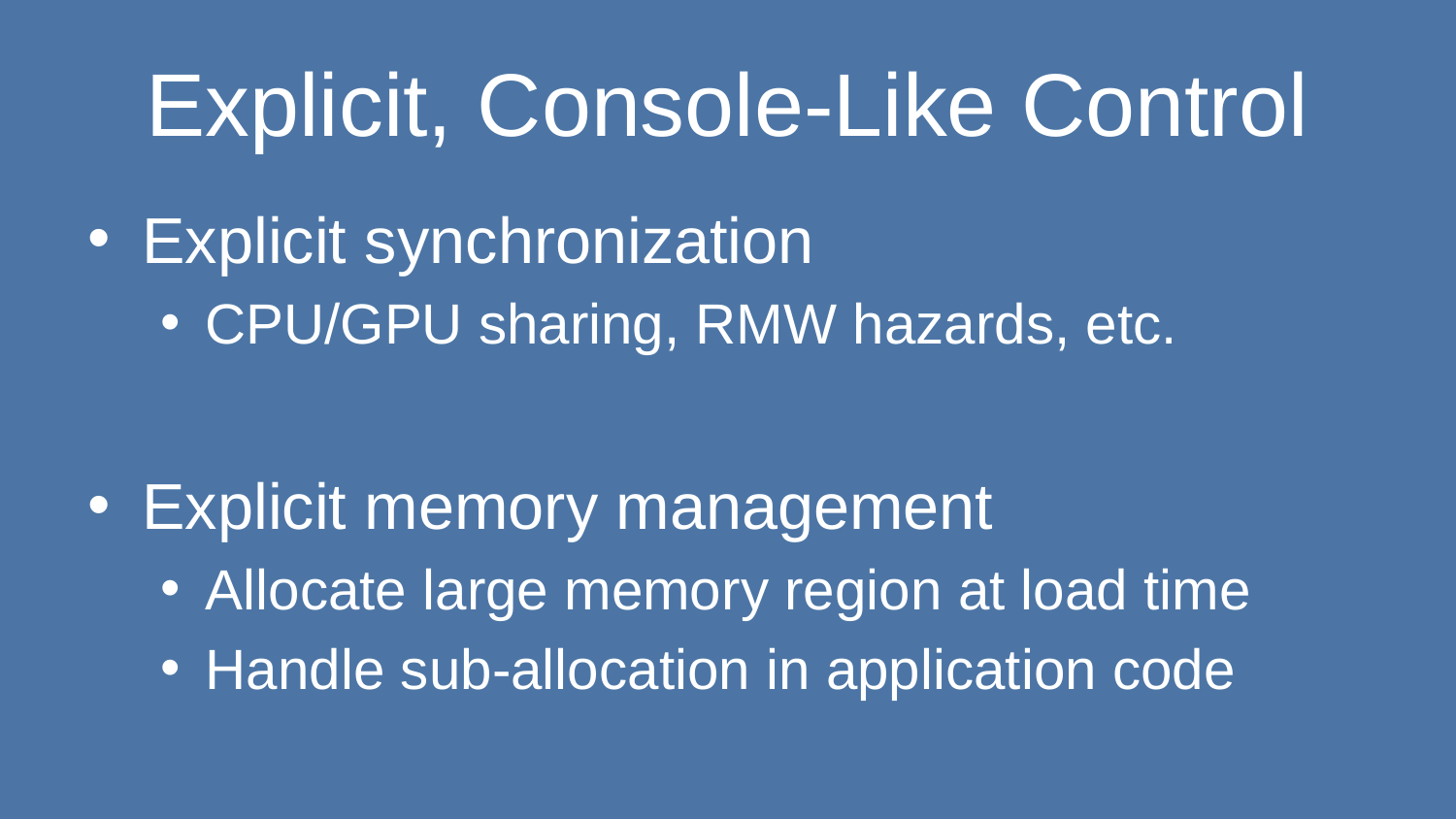

# Explicit, Console-Like Control
Explicit synchronization
CPU/GPU sharing, RMW hazards, etc.

Explicit memory management
Allocate large memory region at load time
Handle sub-allocation in application code